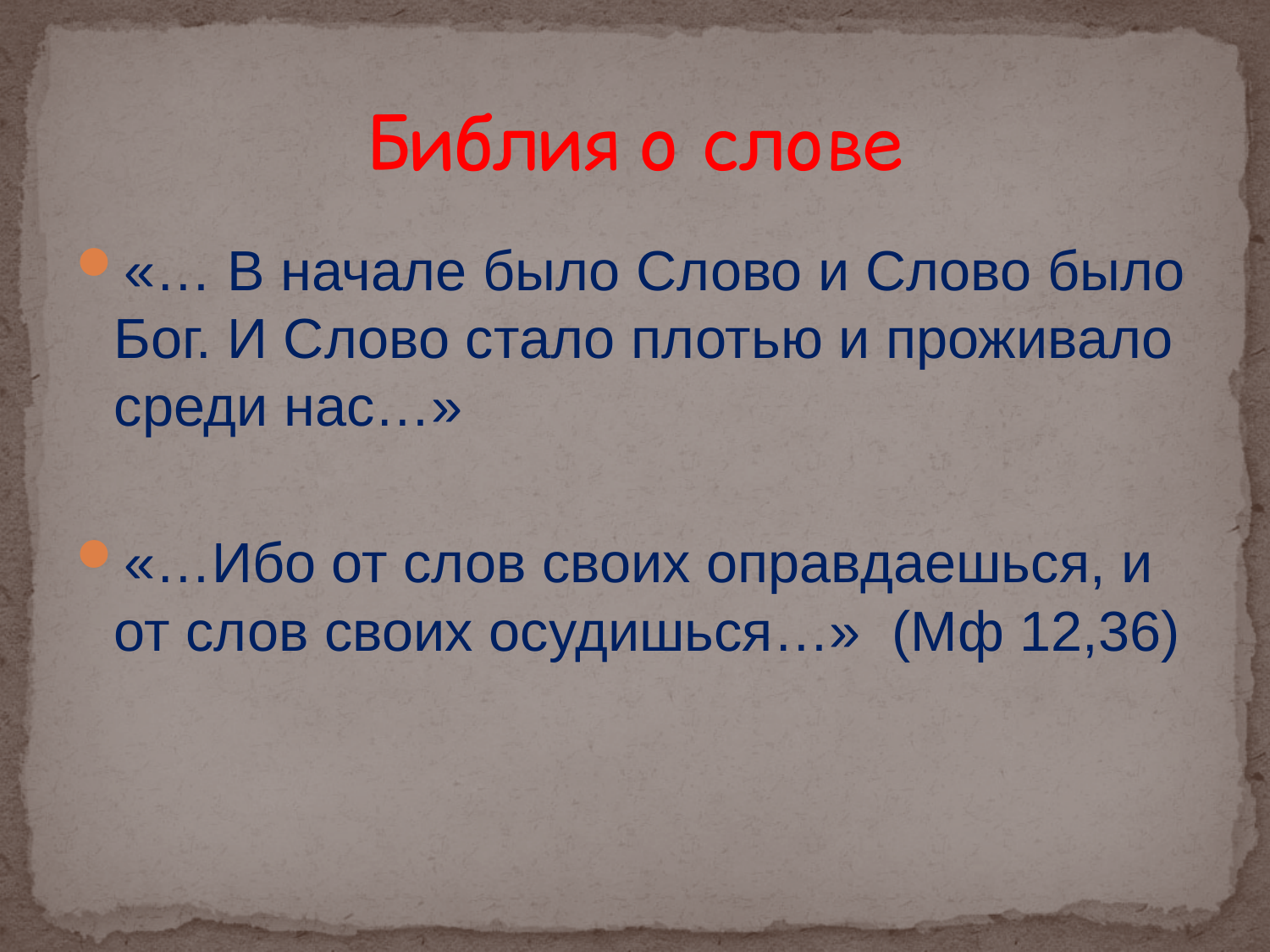

# Библия о слове
«… В начале было Слово и Слово было Бог. И Слово стало плотью и проживало среди нас…»

«…Ибо от слов своих оправдаешься, и от слов своих осудишься…»  (Мф 12,36)